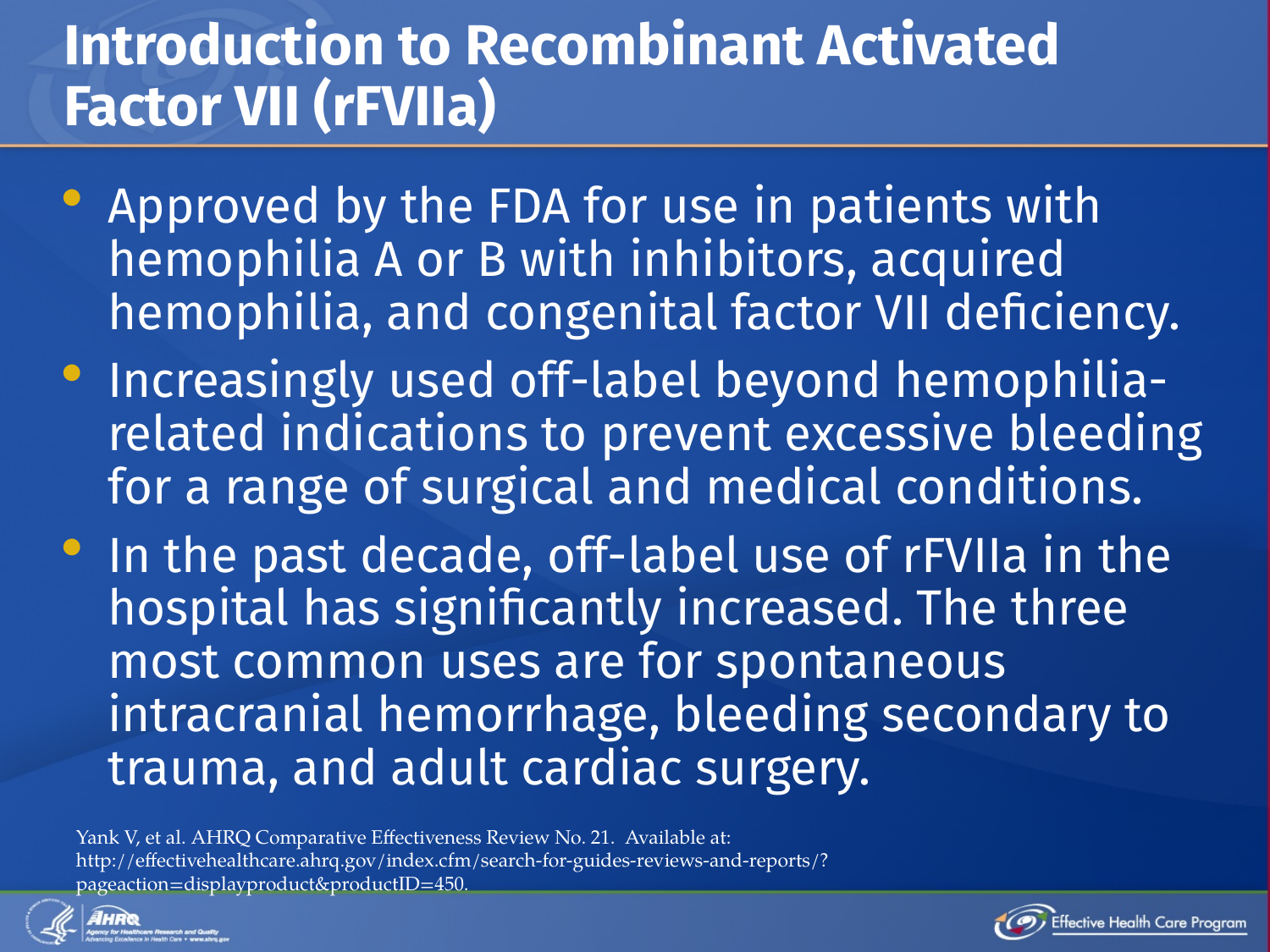

# Introduction to Recombinant Activated Factor VII (rFVIIa)
Approved by the FDA for use in patients with hemophilia A or B with inhibitors, acquired hemophilia, and congenital factor VII deficiency.
Increasingly used off-label beyond hemophilia-related indications to prevent excessive bleeding for a range of surgical and medical conditions.
In the past decade, off-label use of rFVIIa in the hospital has significantly increased. The three most common uses are for spontaneous intracranial hemorrhage, bleeding secondary to trauma, and adult cardiac surgery.
Yank V, et al. AHRQ Comparative Effectiveness Review No. 21.  Available at:   http://effectivehealthcare.ahrq.gov/index.cfm/search-for-guides-reviews-and-reports/?pageaction=displayproduct&productID=450.